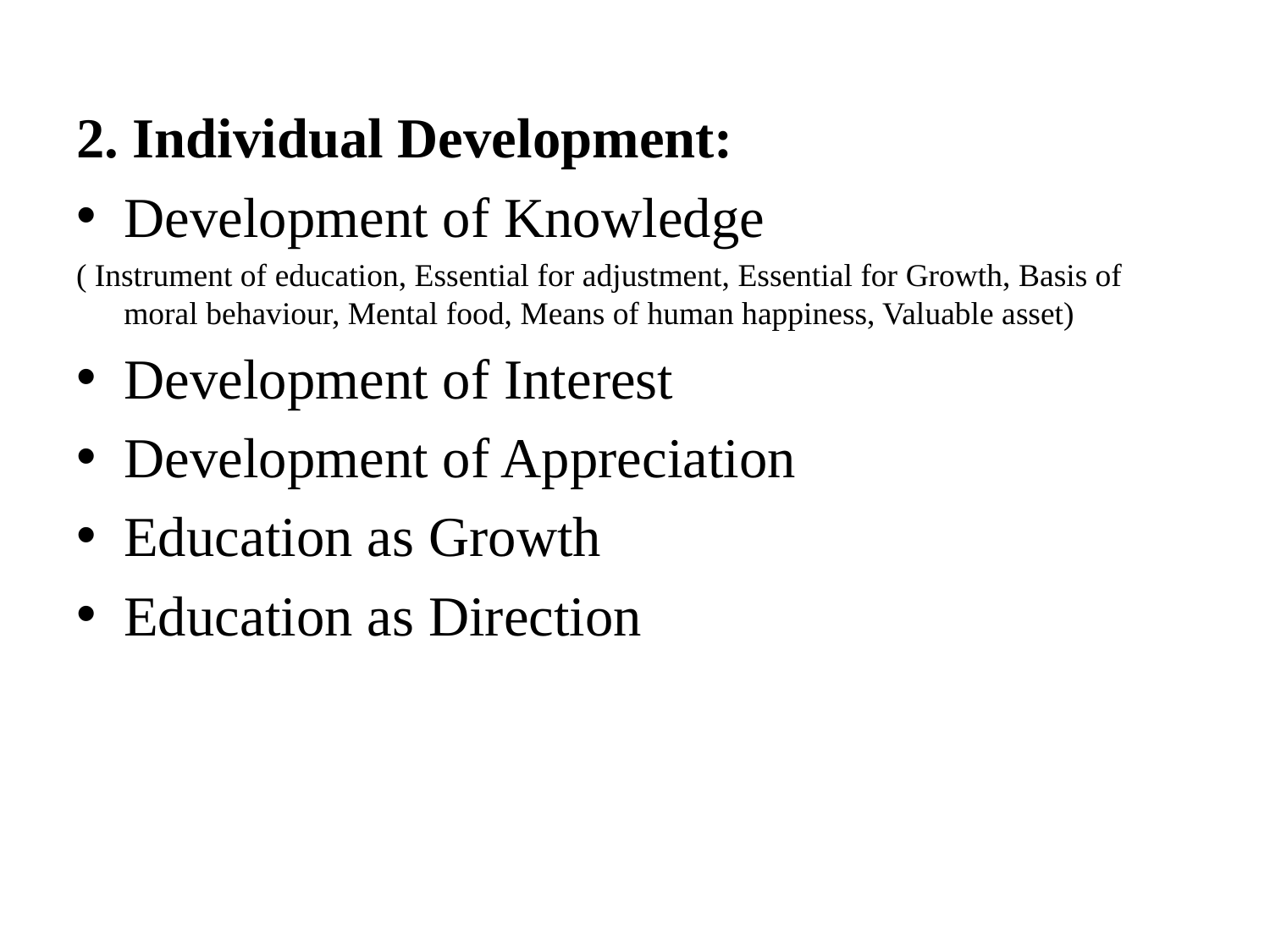

2. Individual Development:
Development of Knowledge
( Instrument of education, Essential for adjustment, Essential for Growth, Basis of moral behaviour, Mental food, Means of human happiness, Valuable asset)
Development of Interest
Development of Appreciation
Education as Growth
Education as Direction